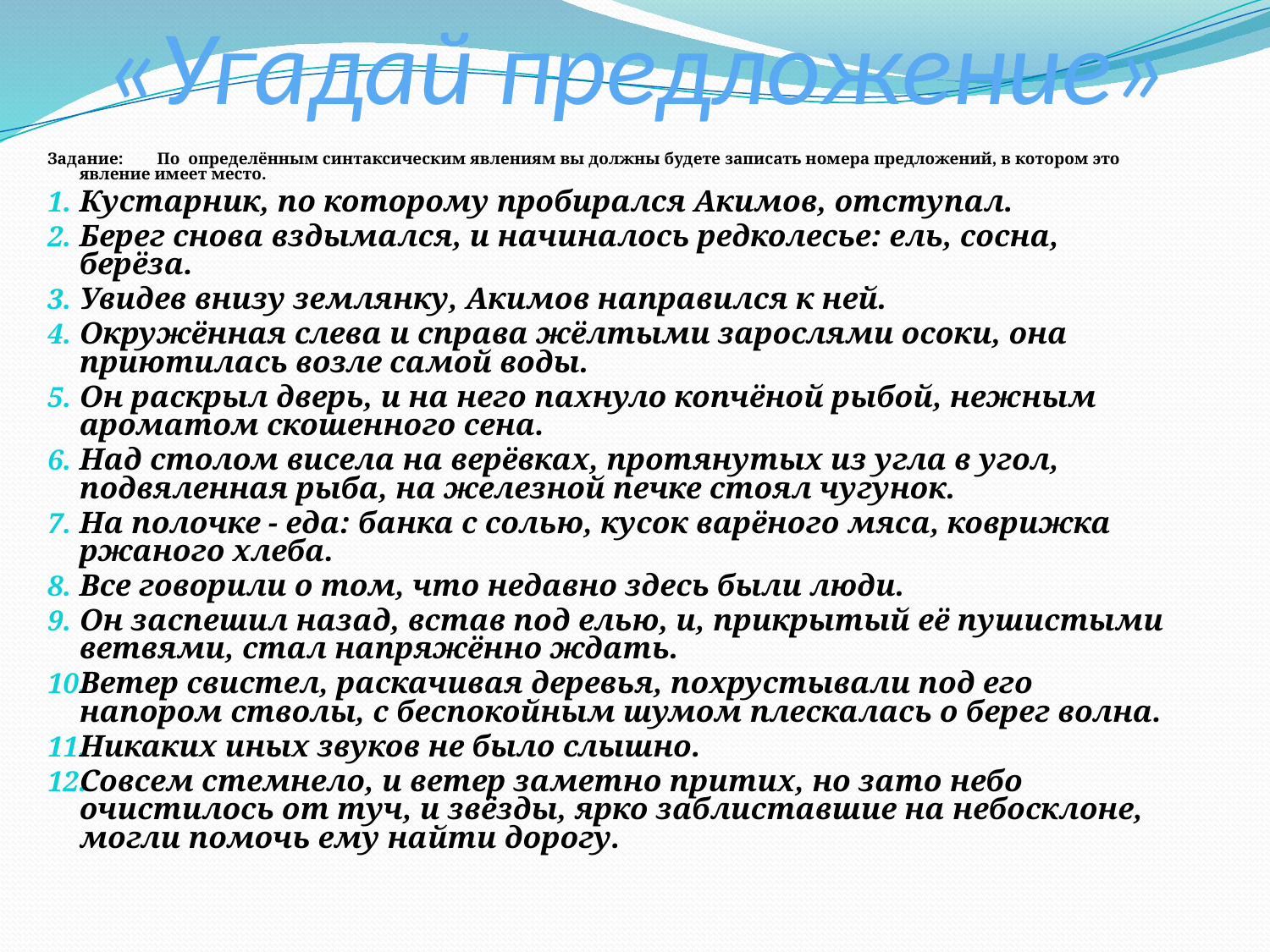

# «Угадай предложение»
Задание:        По  определённым синтаксическим явлениям вы должны будете записать номера предложений, в котором это явление имеет место.
Кустарник, по которому пробирался Акимов, отступал.
Берег снова вздымался, и начиналось редколесье: ель, сосна, берёза.
Увидев внизу землянку, Акимов направился к ней.
Окружённая слева и справа жёлтыми зарослями осоки, она приютилась возле самой воды.
Он раскрыл дверь, и на него пахнуло копчёной рыбой, нежным ароматом скошенного сена.
Над столом висела на верёвках, протянутых из угла в угол, подвяленная рыба, на железной печке стоял чугунок.
На полочке - еда: банка с солью, кусок варёного мяса, коврижка ржаного хлеба.
Все говорили о том, что недавно здесь были люди.
Он заспешил назад, встав под елью, и, прикрытый её пушистыми ветвями, стал напряжённо ждать.
Ветер свистел, раскачивая деревья, похрустывали под его напором стволы, с беспокойным шумом плескалась о берег волна.
Никаких иных звуков не было слышно.
Совсем стемнело, и ветер заметно притих, но зато небо очистилось от туч, и звёзды, ярко заблиставшие на небосклоне, могли помочь ему найти дорогу.